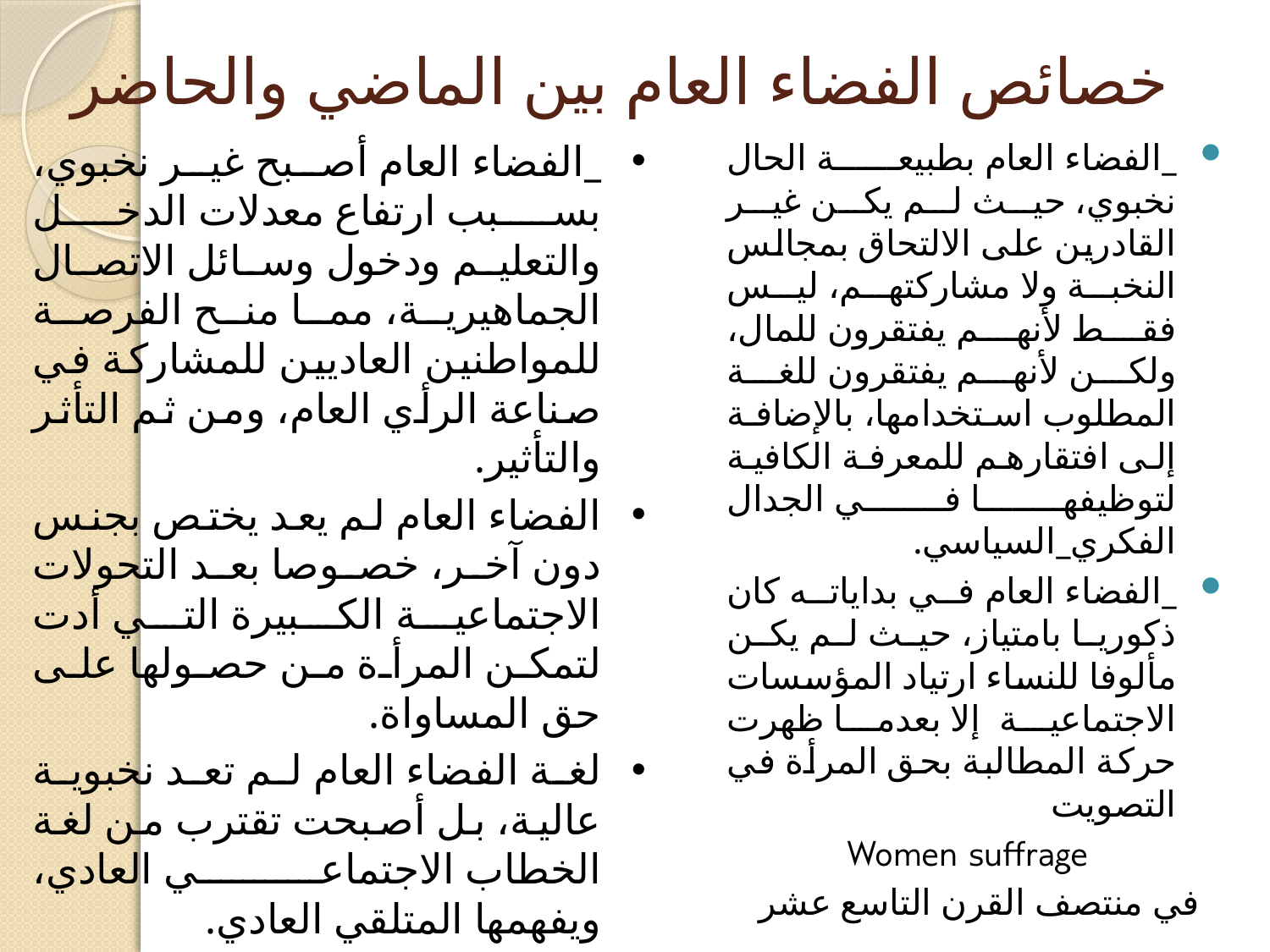

# خصائص الفضاء العام بين الماضي والحاضر
_الفضاء العام أصبح غير نخبوي، بسبب ارتفاع معدلات الدخل والتعليم ودخول وسائل الاتصال الجماهيرية، مما منح الفرصة للمواطنين العاديين للمشاركة في صناعة الرأي العام، ومن ثم التأثر والتأثير.
الفضاء العام لم يعد يختص بجنس دون آخر، خصوصا بعد التحولات الاجتماعية الكبيرة التي أدت لتمكن المرأة من حصولها على حق المساواة.
لغة الفضاء العام لم تعد نخبوية عالية، بل أصبحت تقترب من لغة الخطاب الاجتماعي العادي، ويفهمها المتلقي العادي.

_الفضاء العام بطبيعة الحال نخبوي، حيث لم يكن غير القادرين على الالتحاق بمجالس النخبة ولا مشاركتهم، ليس فقط لأنهم يفتقرون للمال، ولكن لأنهم يفتقرون للغة المطلوب استخدامها، بالإضافة إلى افتقارهم للمعرفة الكافية لتوظيفها في الجدال الفكري_السياسي.
_الفضاء العام في بداياته كان ذكوريا بامتياز، حيث لم يكن مألوفا للنساء ارتياد المؤسسات الاجتماعية  إلا بعدما ظهرت حركة المطالبة بحق المرأة في التصويت
Women suffrage
في منتصف القرن التاسع عشر